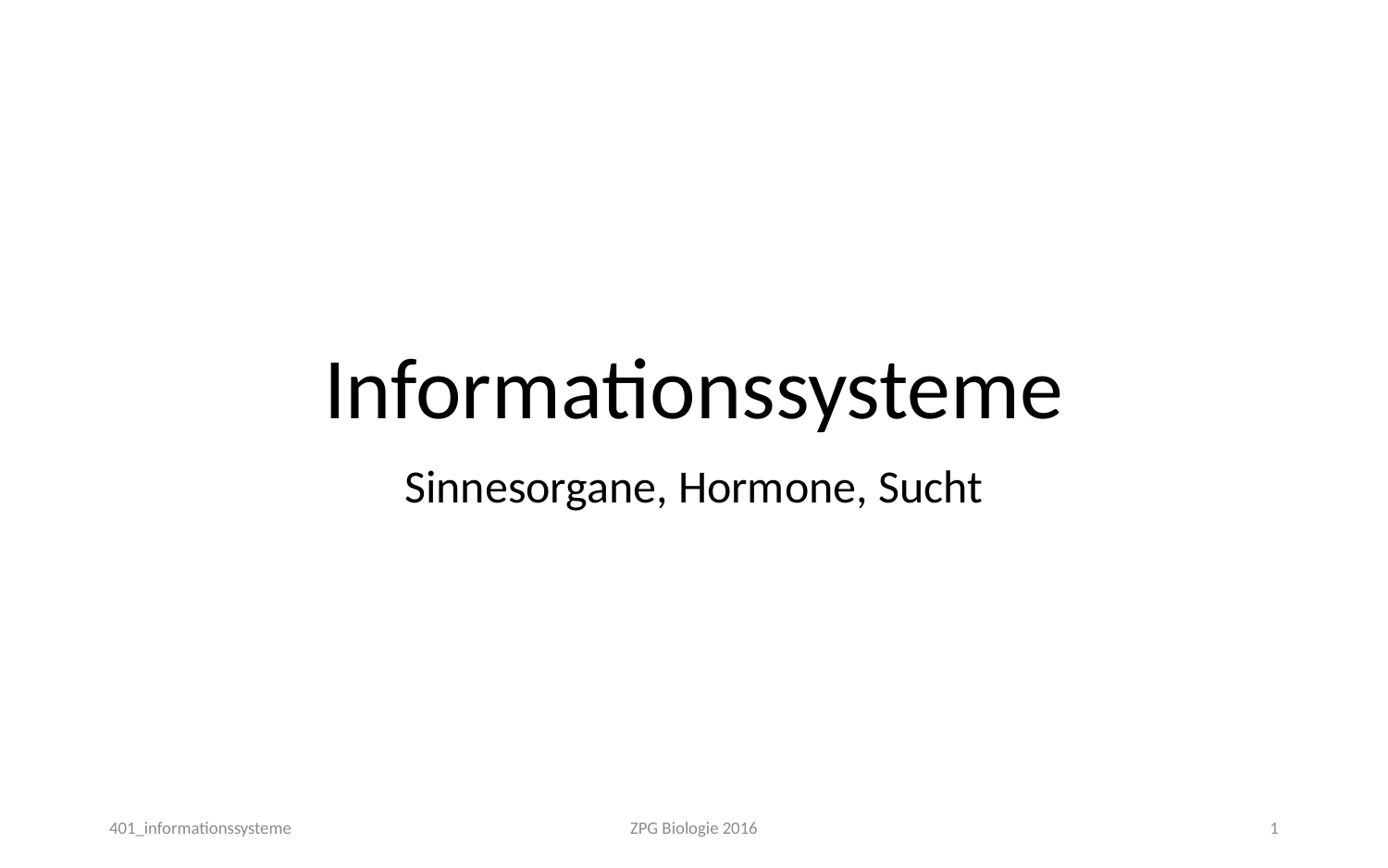

# Informationssysteme
Sinnesorgane, Hormone, Sucht
401_informationssysteme
ZPG Biologie 2016
1